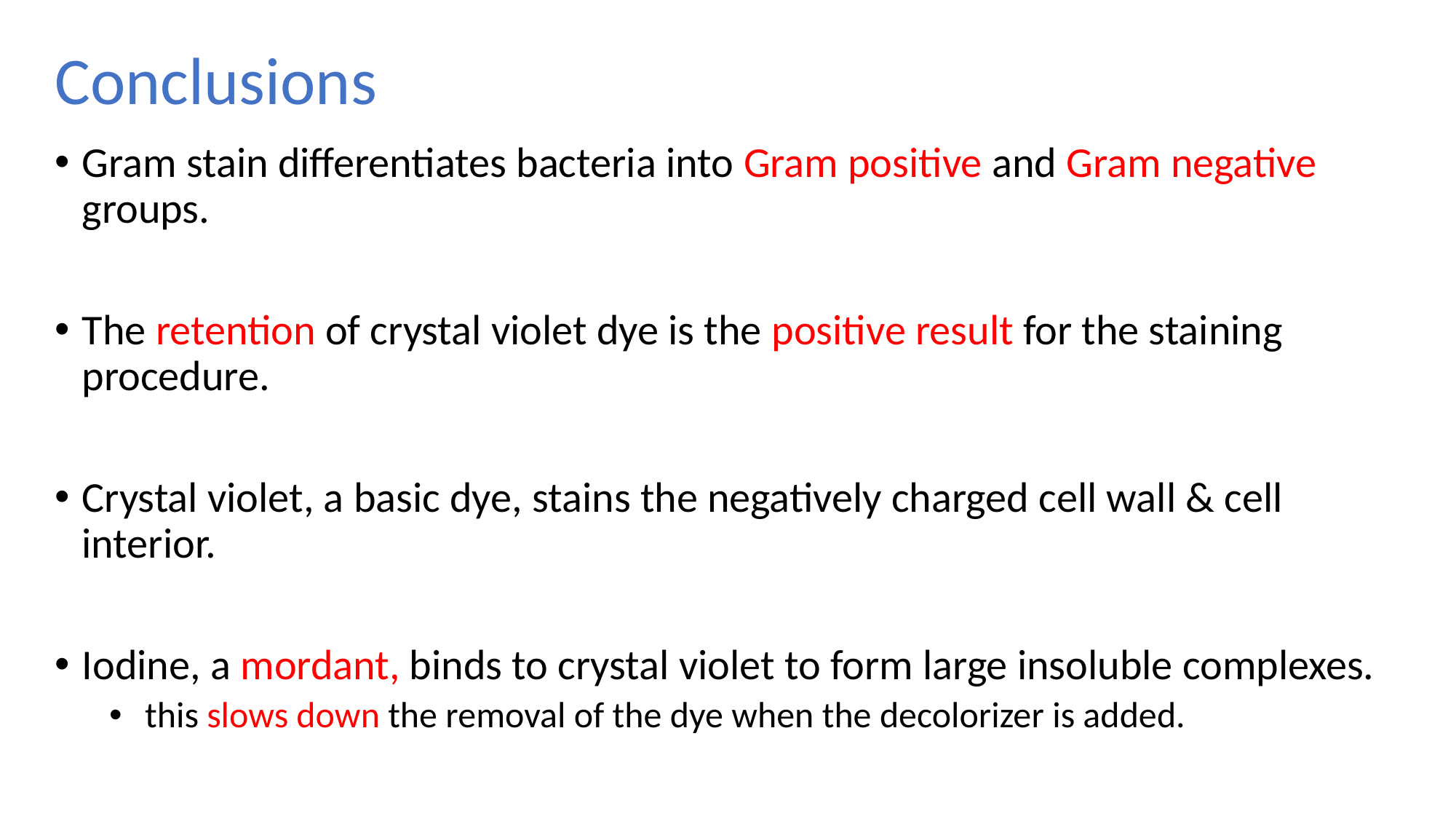

# Conclusions
Gram stain differentiates bacteria into Gram positive and Gram negative groups.

The retention of crystal violet dye is the positive result for the staining procedure.

Crystal violet, a basic dye, stains the negatively charged cell wall & cell interior.

Iodine, a mordant, binds to crystal violet to form large insoluble complexes.
 this slows down the removal of the dye when the decolorizer is added.